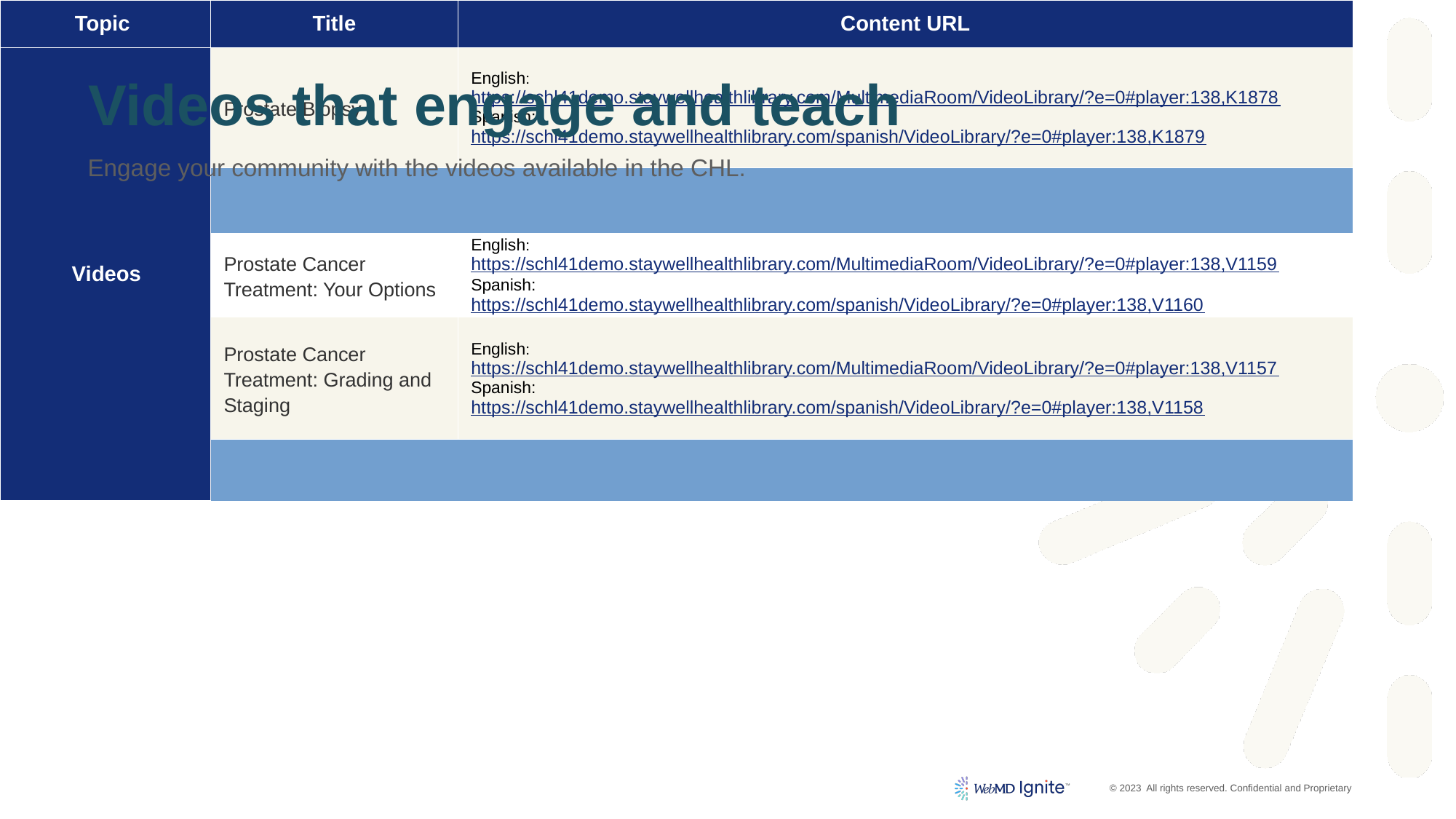

# Videos that engage and teach
Engage your community with the videos available in the CHL.
| Topic | Title | Content URL |
| --- | --- | --- |
| Videos | Prostate Biopsy | English: https://schl41demo.staywellhealthlibrary.com/MultimediaRoom/VideoLibrary/?e=0#player:138,K1878 Spanish: https://schl41demo.staywellhealthlibrary.com/spanish/VideoLibrary/?e=0#player:138,K1879 |
|  |  |  |
|  | Prostate Cancer Treatment: Your Options | English: https://schl41demo.staywellhealthlibrary.com/MultimediaRoom/VideoLibrary/?e=0#player:138,V1159 Spanish: https://schl41demo.staywellhealthlibrary.com/spanish/VideoLibrary/?e=0#player:138,V1160 |
|  | Prostate Cancer Treatment: Grading and Staging | English: https://schl41demo.staywellhealthlibrary.com/MultimediaRoom/VideoLibrary/?e=0#player:138,V1157 Spanish: https://schl41demo.staywellhealthlibrary.com/spanish/VideoLibrary/?e=0#player:138,V1158 |
|  |  |  |
|  | Testicular Cancer Screening | English: https://schl41demo.staywellhealthlibrary.com/MultimediaRoom/VideoLibrary/?e=0#player:138,V1112 Spanish: https://schl41demo.staywellhealthlibrary.com/spanish/VideoLibrary/?e=0#player:138,V1156 |
|  | Benign Prostatic Hyperplasia | English: https://schl41demo.staywellhealthlibrary.com/MultimediaRoom/VideoLibrary/?e=0#player:138,K1876 Spanish: https://schl41demo.staywellhealthlibrary.com/spanish/VideoLibrary/?e=0#player:138,K1877 |